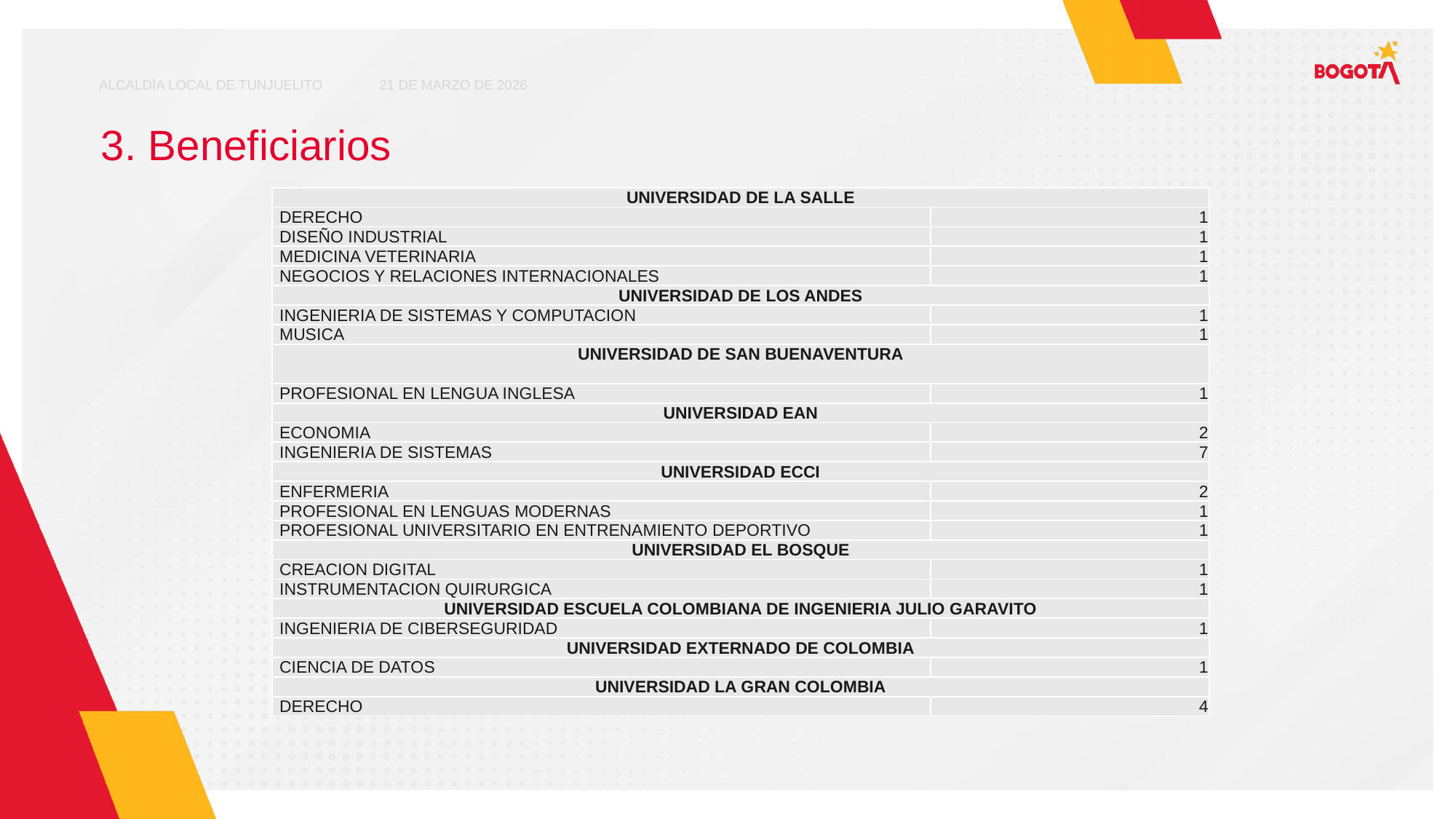

ALCALDÌA LOCAL DE TUNJUELITO
21 DE MARZO DE 2026
3. Beneficiarios
| UNIVERSIDAD DE LA SALLE |  |
| --- | --- |
| DERECHO | 1 |
| DISEÑO INDUSTRIAL | 1 |
| MEDICINA VETERINARIA | 1 |
| NEGOCIOS Y RELACIONES INTERNACIONALES | 1 |
| UNIVERSIDAD DE LOS ANDES |  |
| INGENIERIA DE SISTEMAS Y COMPUTACION | 1 |
| MUSICA | 1 |
| UNIVERSIDAD DE SAN BUENAVENTURA |  |
| PROFESIONAL EN LENGUA INGLESA | 1 |
| UNIVERSIDAD EAN |  |
| ECONOMIA | 2 |
| INGENIERIA DE SISTEMAS | 7 |
| UNIVERSIDAD ECCI |  |
| ENFERMERIA | 2 |
| PROFESIONAL EN LENGUAS MODERNAS | 1 |
| PROFESIONAL UNIVERSITARIO EN ENTRENAMIENTO DEPORTIVO | 1 |
| UNIVERSIDAD EL BOSQUE |  |
| CREACION DIGITAL | 1 |
| INSTRUMENTACION QUIRURGICA | 1 |
| UNIVERSIDAD ESCUELA COLOMBIANA DE INGENIERIA JULIO GARAVITO |  |
| INGENIERIA DE CIBERSEGURIDAD | 1 |
| UNIVERSIDAD EXTERNADO DE COLOMBIA |  |
| CIENCIA DE DATOS | 1 |
| UNIVERSIDAD LA GRAN COLOMBIA |  |
| DERECHO | 4 |